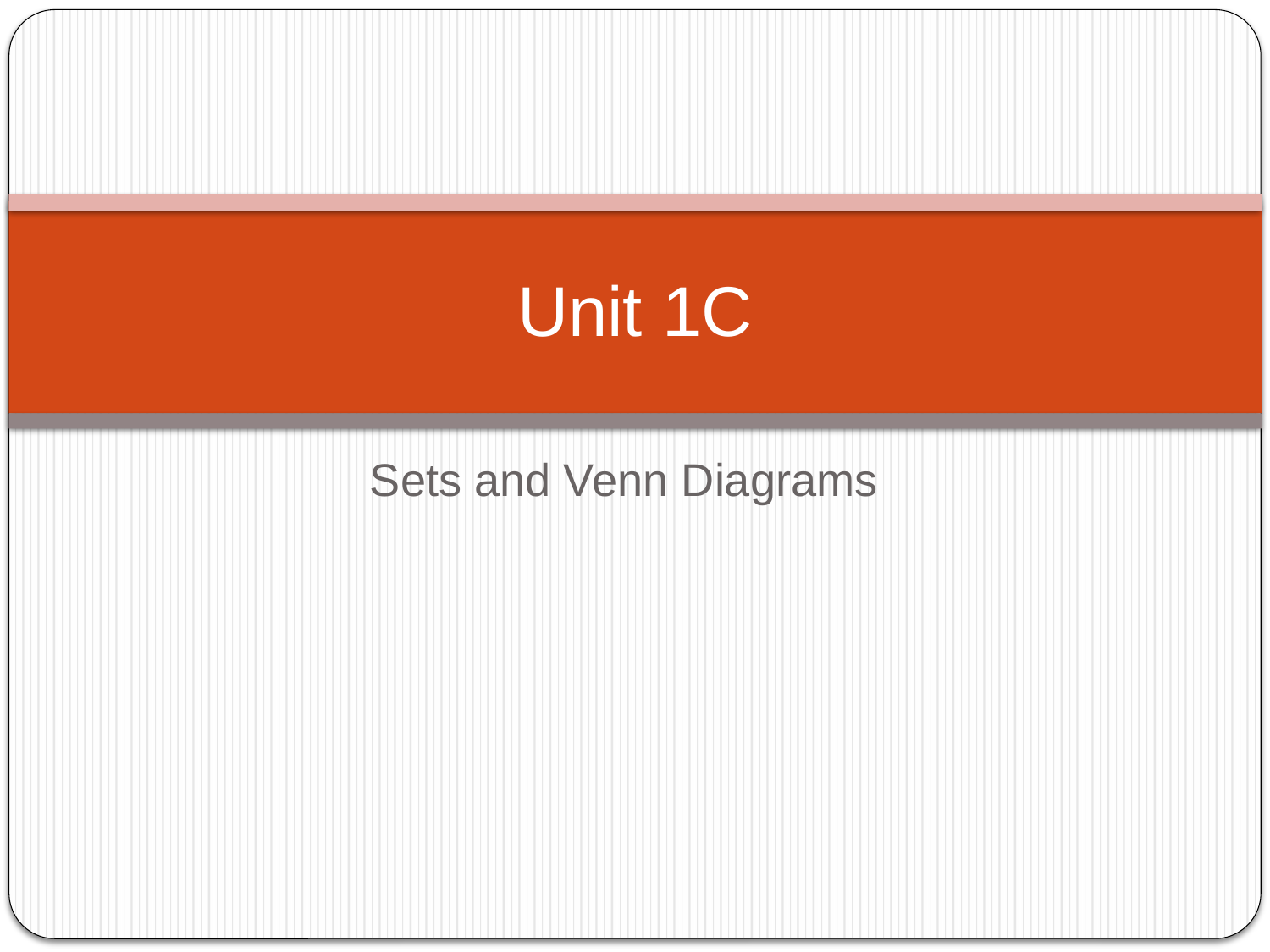

# Unit 1C
Sets and Venn Diagrams